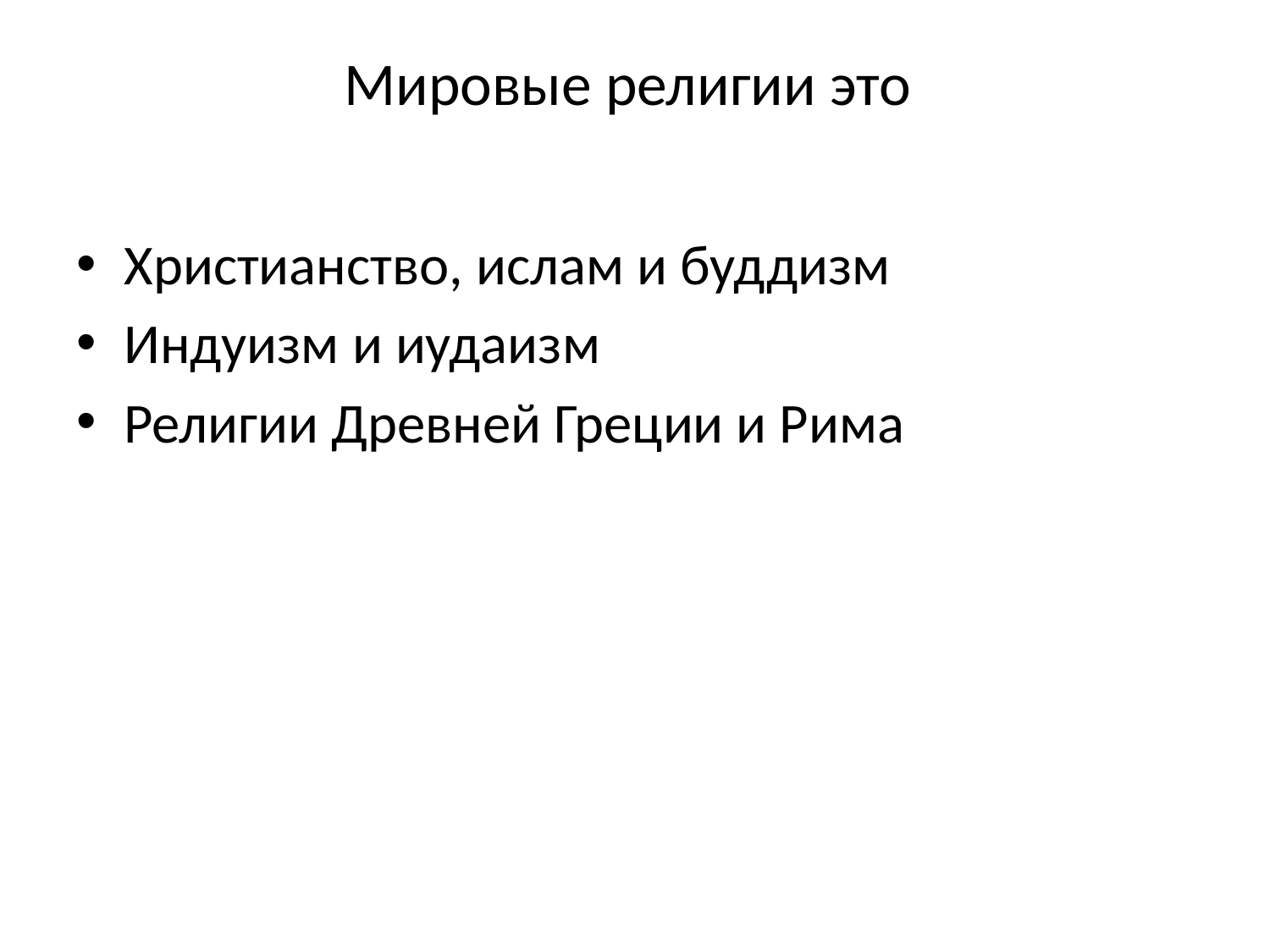

# Мировые религии это
Христианство, ислам и буддизм
Индуизм и иудаизм
Религии Древней Греции и Рима